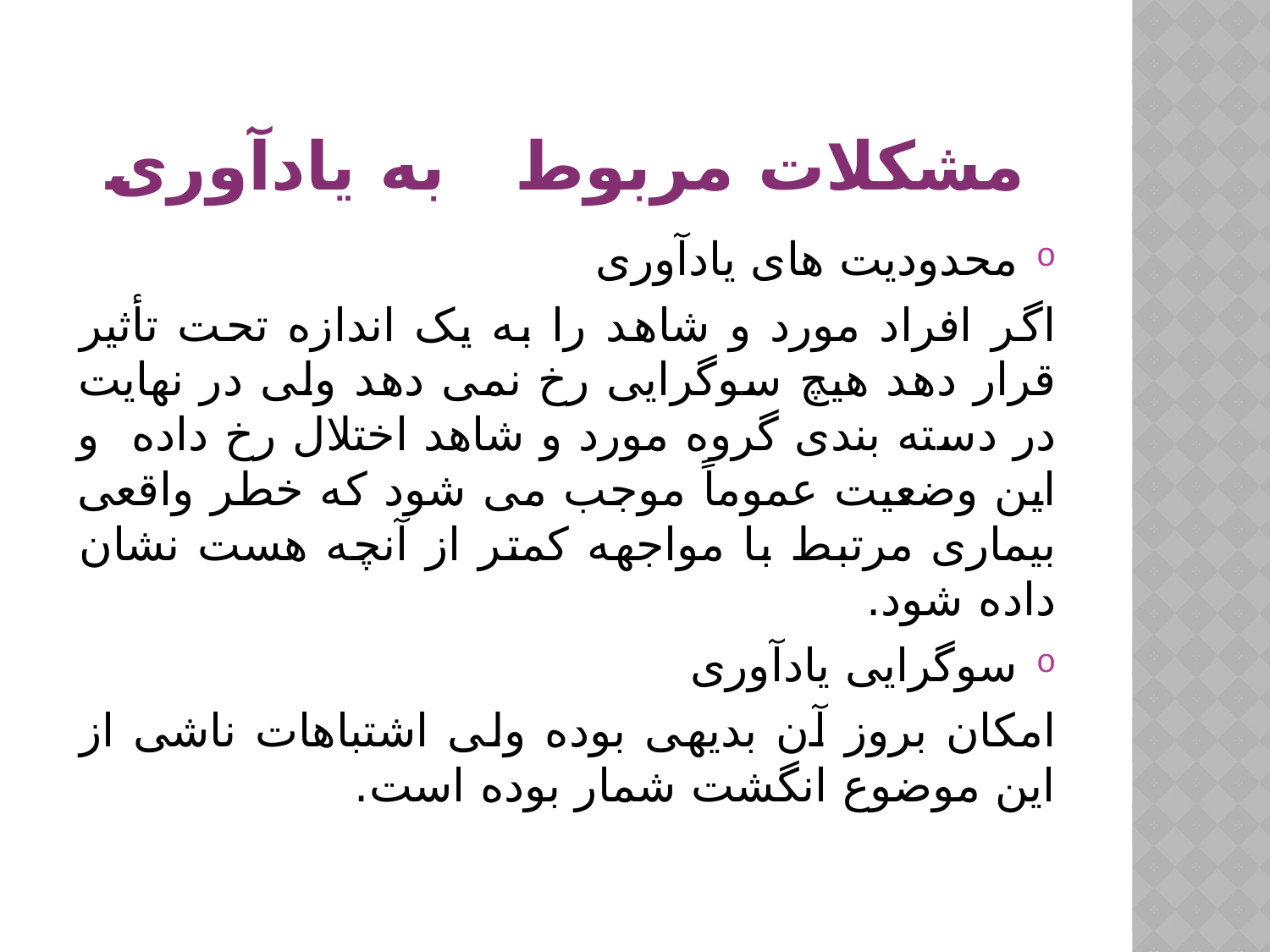

# مشکلات مربوط   به یادآوری
محدودیت های یادآوری
اگر افراد مورد و شاهد را به یک اندازه تحت تأثیر قرار دهد هیچ سوگرایی رخ نمی دهد ولی در نهایت در دسته بندی گروه مورد و شاهد اختلال رخ داده  و این وضعیت عموماً موجب می شود که خطر واقعی بیماری مرتبط با مواجهه کمتر از آنچه هست نشان داده شود.
سوگرایی یادآوری
امکان بروز آن بدیهی بوده ولی اشتباهات ناشی از این موضوع انگشت شمار بوده است.